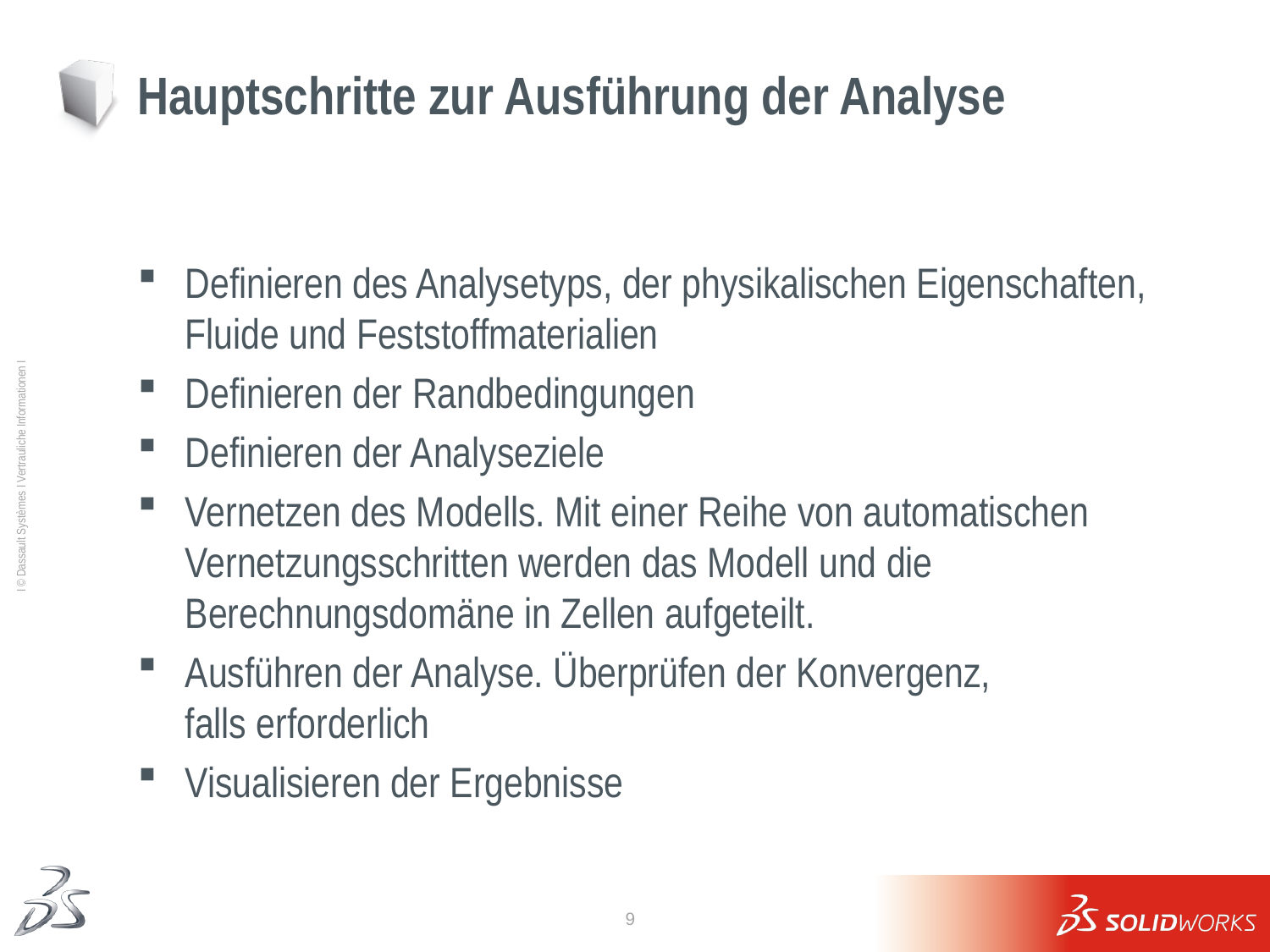

# Hauptschritte zur Ausführung der Analyse
Definieren des Analysetyps, der physikalischen Eigenschaften, Fluide und Feststoffmaterialien
Definieren der Randbedingungen
Definieren der Analyseziele
Vernetzen des Modells. Mit einer Reihe von automatischen Vernetzungsschritten werden das Modell und die Berechnungsdomäne in Zellen aufgeteilt.
Ausführen der Analyse. Überprüfen der Konvergenz,
falls erforderlich
Visualisieren der Ergebnisse